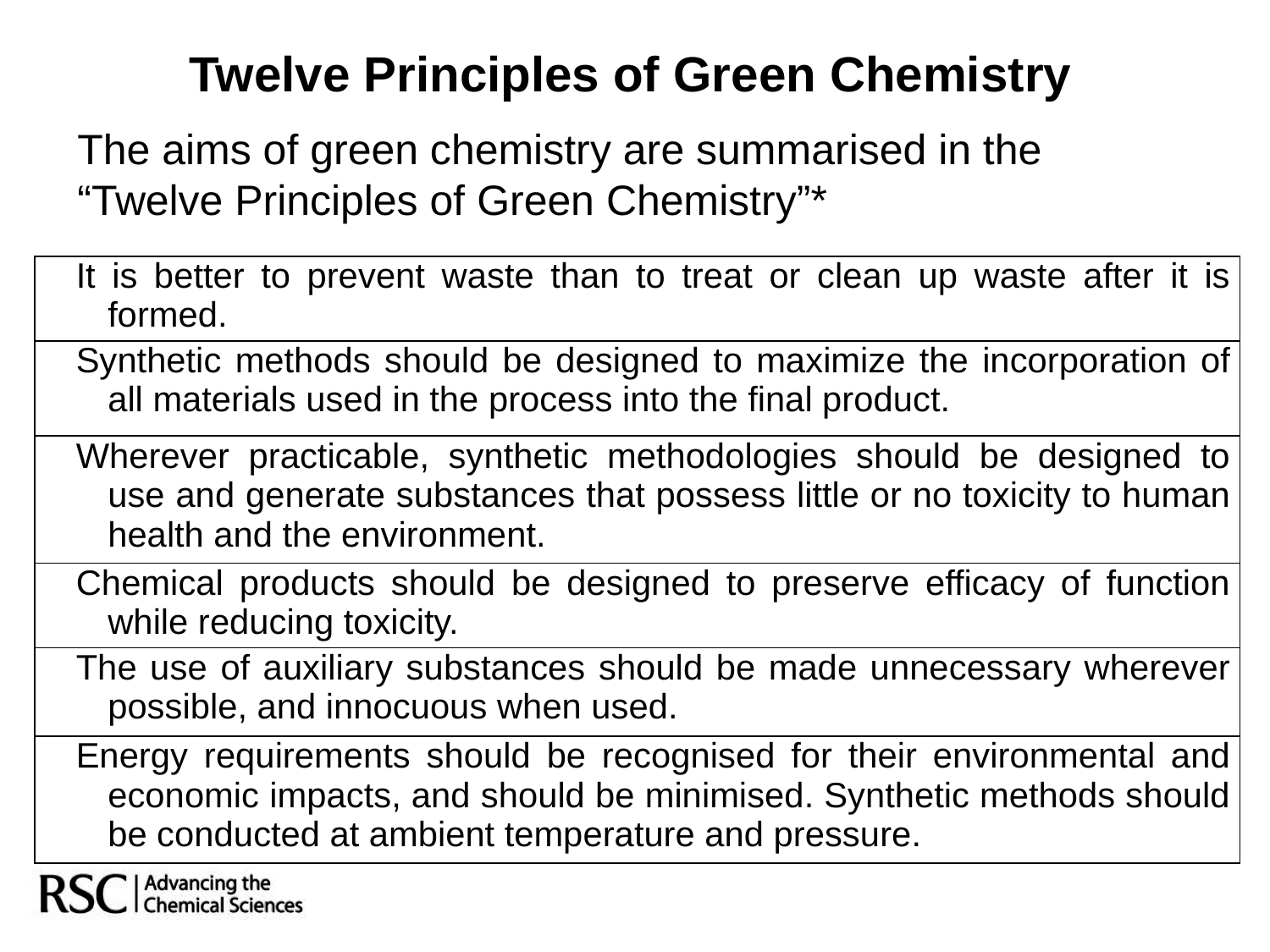

Twelve Principles of Green Chemistry
The aims of green chemistry are summarised in the “Twelve Principles of Green Chemistry”*
| It is better to prevent waste than to treat or clean up waste after it is formed. |
| --- |
| Synthetic methods should be designed to maximize the incorporation of all materials used in the process into the final product. |
| Wherever practicable, synthetic methodologies should be designed to use and generate substances that possess little or no toxicity to human health and the environment. |
| Chemical products should be designed to preserve efficacy of function while reducing toxicity. |
| The use of auxiliary substances should be made unnecessary wherever possible, and innocuous when used. |
| Energy requirements should be recognised for their environmental and economic impacts, and should be minimised. Synthetic methods should be conducted at ambient temperature and pressure. |